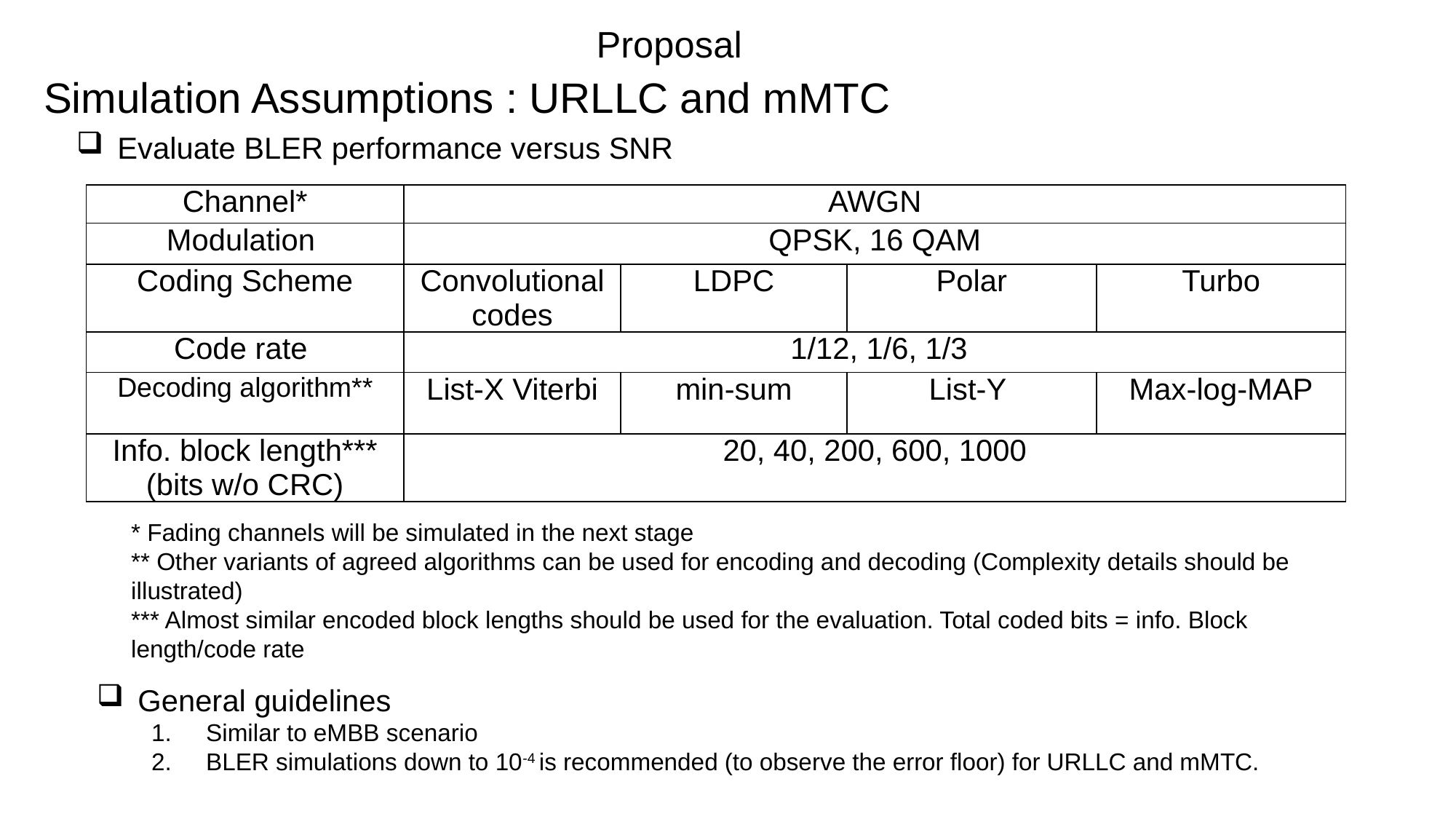

Proposal
# Simulation Assumptions : URLLC and mMTC
Evaluate BLER performance versus SNR
| Channel\* | AWGN |  |  |  |
| --- | --- | --- | --- | --- |
| Modulation | QPSK, 16 QAM |  |  |  |
| Coding Scheme | Convolutional codes | LDPC | Polar | Turbo |
| Code rate | 1/12, 1/6, 1/3 |  |  |  |
| Decoding algorithm\*\* | List-X Viterbi | min-sum | List-Y | Max-log-MAP |
| Info. block length\*\*\* (bits w/o CRC) | 20, 40, 200, 600, 1000 |  |  |  |
* Fading channels will be simulated in the next stage
** Other variants of agreed algorithms can be used for encoding and decoding (Complexity details should be illustrated)
*** Almost similar encoded block lengths should be used for the evaluation. Total coded bits = info. Block length/code rate

General guidelines
Similar to eMBB scenario
BLER simulations down to 10-4 is recommended (to observe the error floor) for URLLC and mMTC.